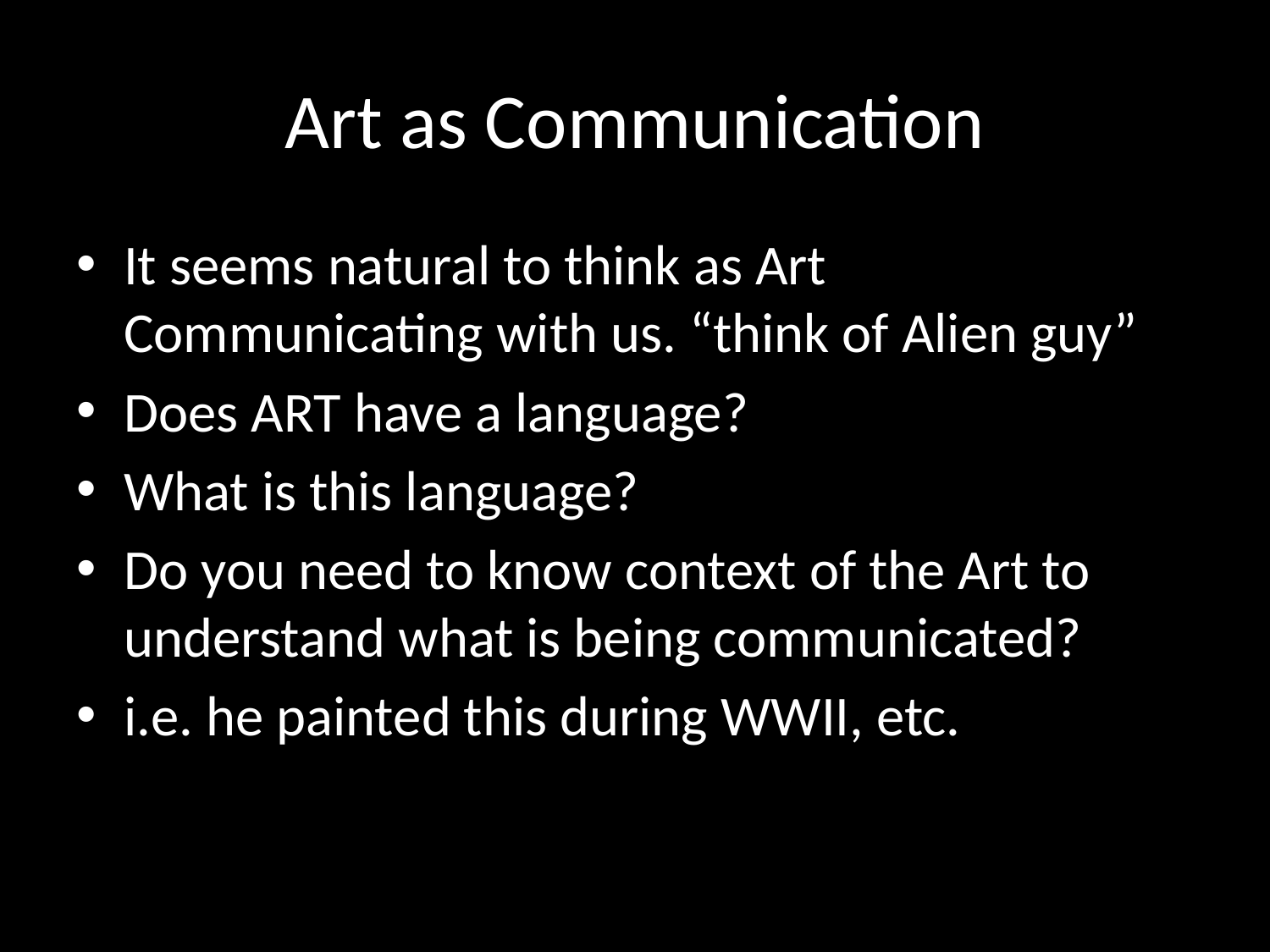

# Art as Communication
It seems natural to think as Art Communicating with us. “think of Alien guy”
Does ART have a language?
What is this language?
Do you need to know context of the Art to understand what is being communicated?
i.e. he painted this during WWII, etc.